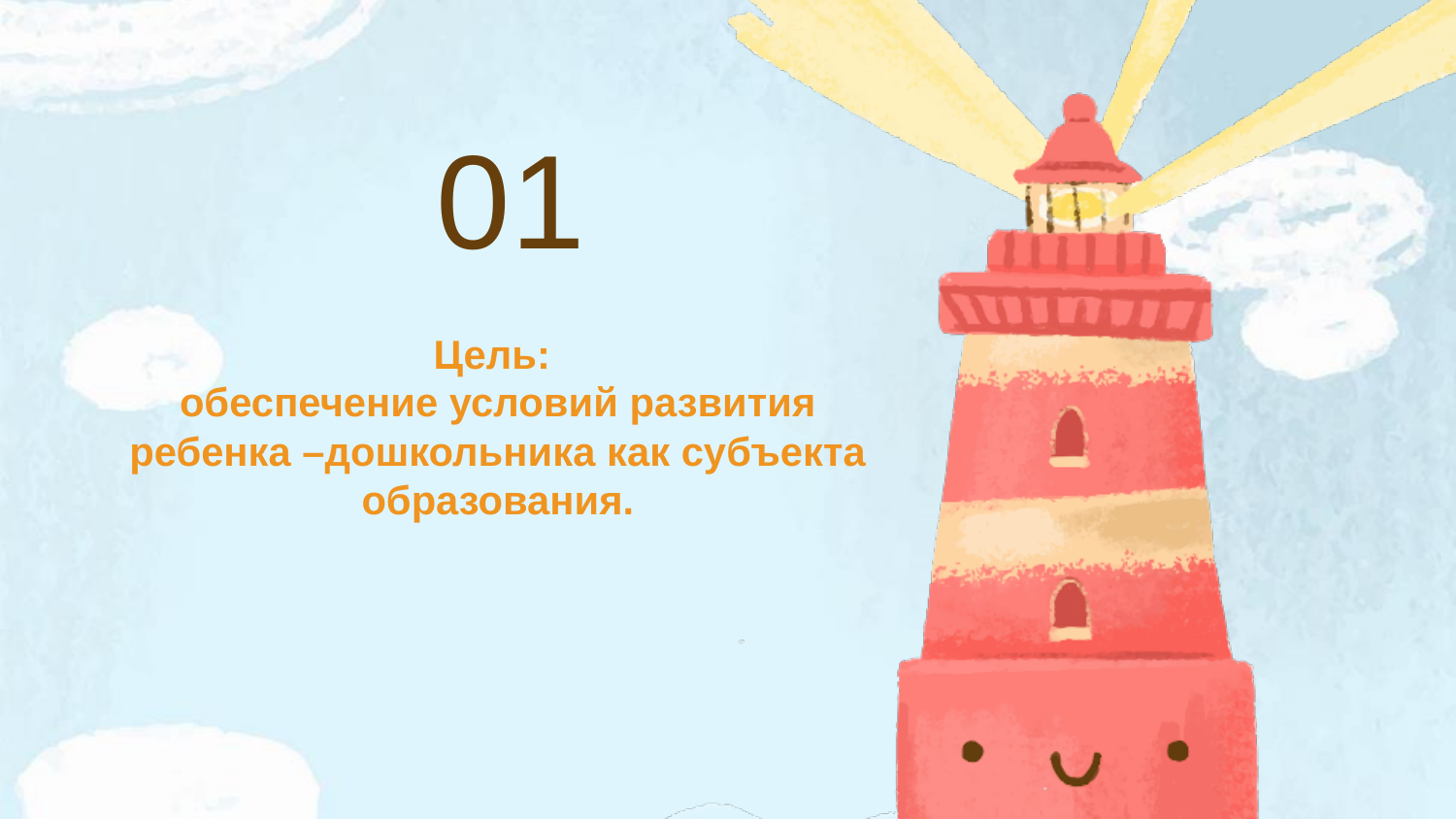

01
# Цель: обеспечение условий развития ребенка –дошкольника как субъекта образования.